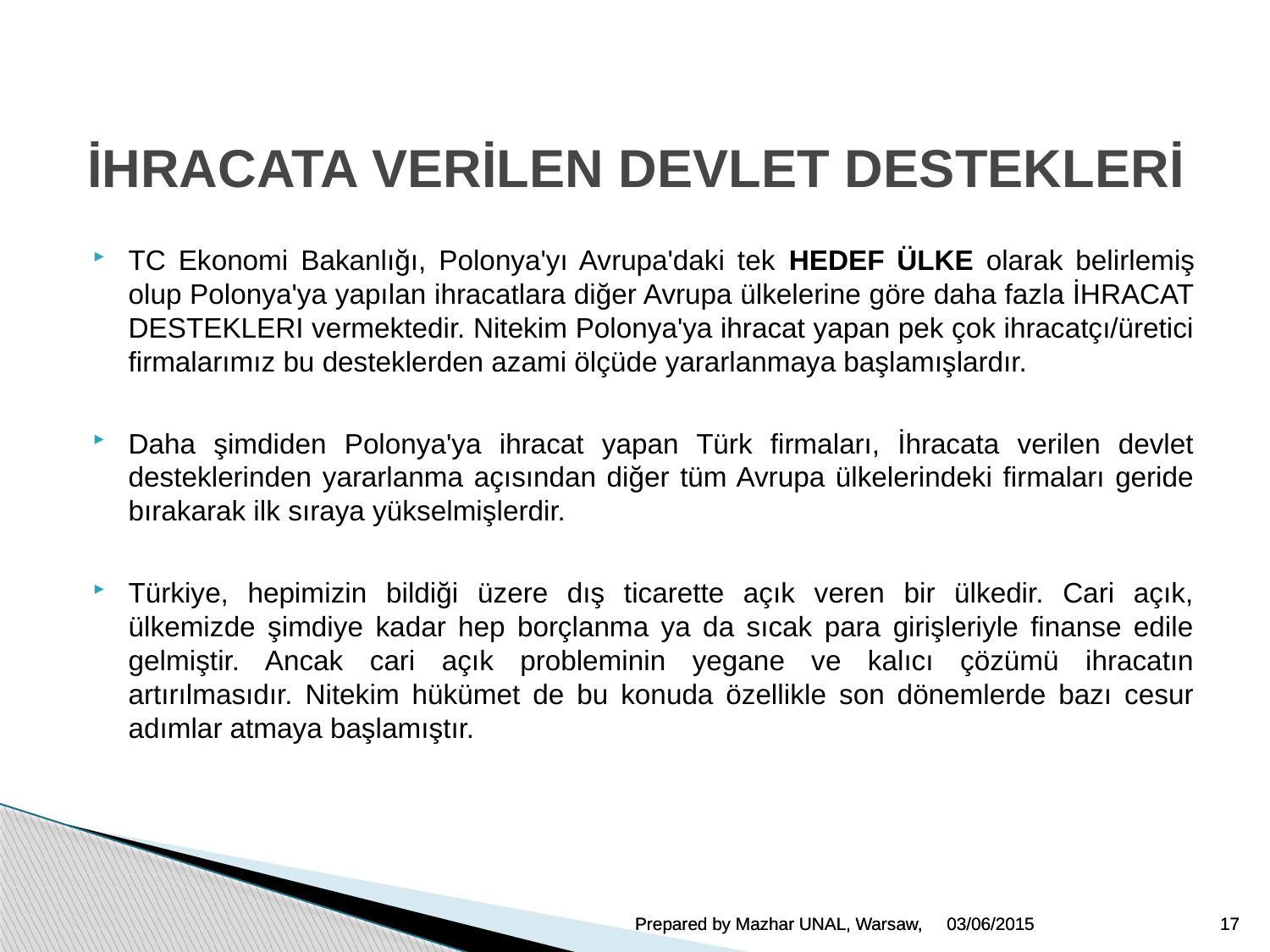

İHRACATA VERİLEN DEVLET DESTEKLERİ
TC Ekonomi Bakanlığı, Polonya'yı Avrupa'daki tek HEDEF ÜLKE olarak belirlemiş olup Polonya'ya yapılan ihracatlara diğer Avrupa ülkelerine göre daha fazla İHRACAT DESTEKLERI vermektedir. Nitekim Polonya'ya ihracat yapan pek çok ihracatçı/üretici firmalarımız bu desteklerden azami ölçüde yararlanmaya başlamışlardır.

Daha şimdiden Polonya'ya ihracat yapan Türk firmaları, İhracata verilen devlet desteklerinden yararlanma açısından diğer tüm Avrupa ülkelerindeki firmaları geride bırakarak ilk sıraya yükselmişlerdir.

Türkiye, hepimizin bildiği üzere dış ticarette açık veren bir ülkedir. Cari açık, ülkemizde şimdiye kadar hep borçlanma ya da sıcak para girişleriyle finanse edile gelmiştir. Ancak cari açık probleminin yegane ve kalıcı çözümü ihracatın artırılmasıdır. Nitekim hükümet de bu konuda özellikle son dönemlerde bazı cesur adımlar atmaya başlamıştır.
Prepared by Mazhar UNAL, Warsaw,
Prepared by Mazhar UNAL, Warsaw,
03/06/2015
03/06/2015
17
17